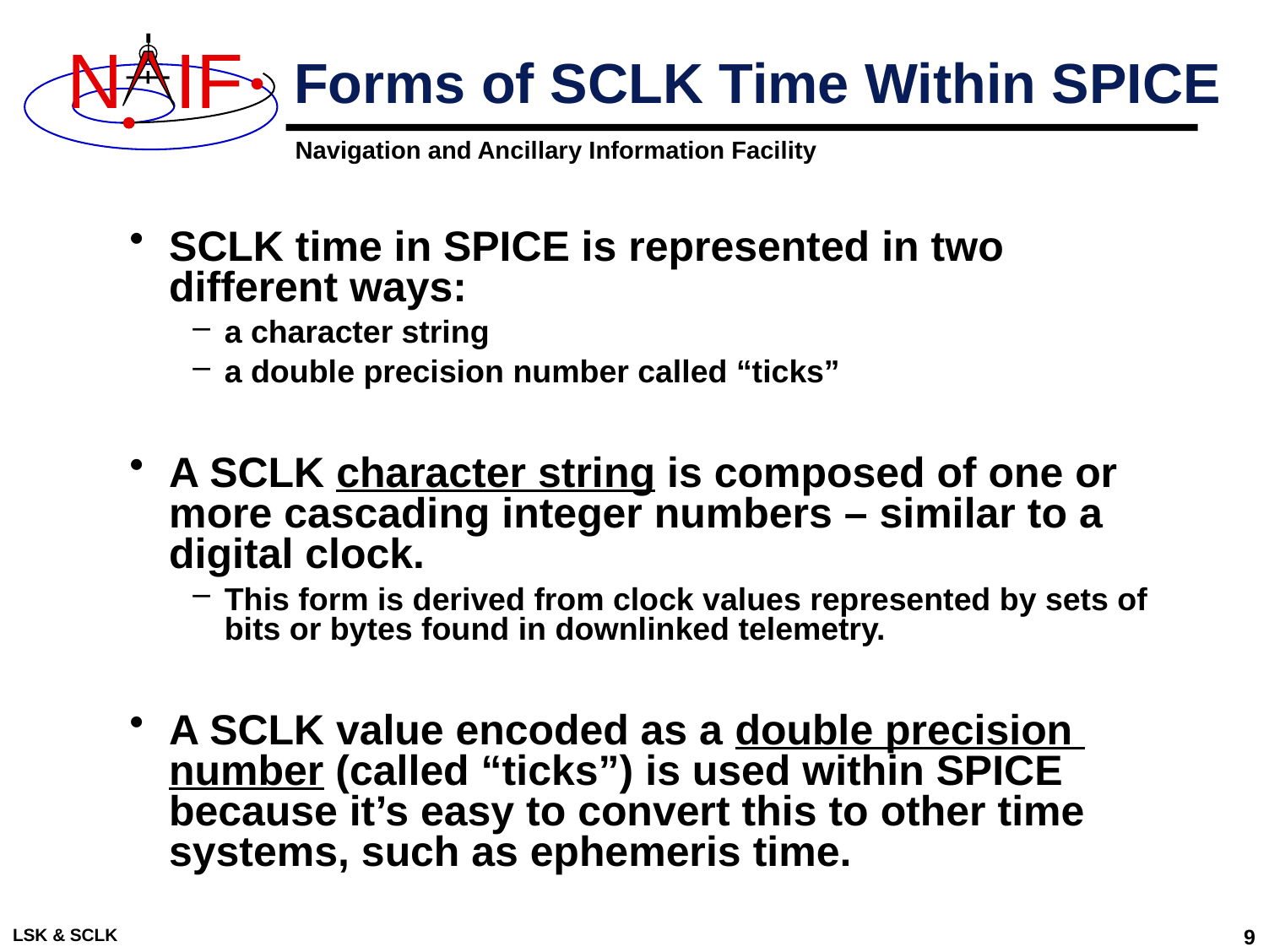

# Forms of SCLK Time Within SPICE
SCLK time in SPICE is represented in two different ways:
a character string
a double precision number called “ticks”

A SCLK character string is composed of one or more cascading integer numbers – similar to a digital clock.
This form is derived from clock values represented by sets of bits or bytes found in downlinked telemetry.

A SCLK value encoded as a double precision  number (called “ticks”) is used within SPICE because it’s easy to convert this to other time systems, such as ephemeris time.
LSK & SCLK
9